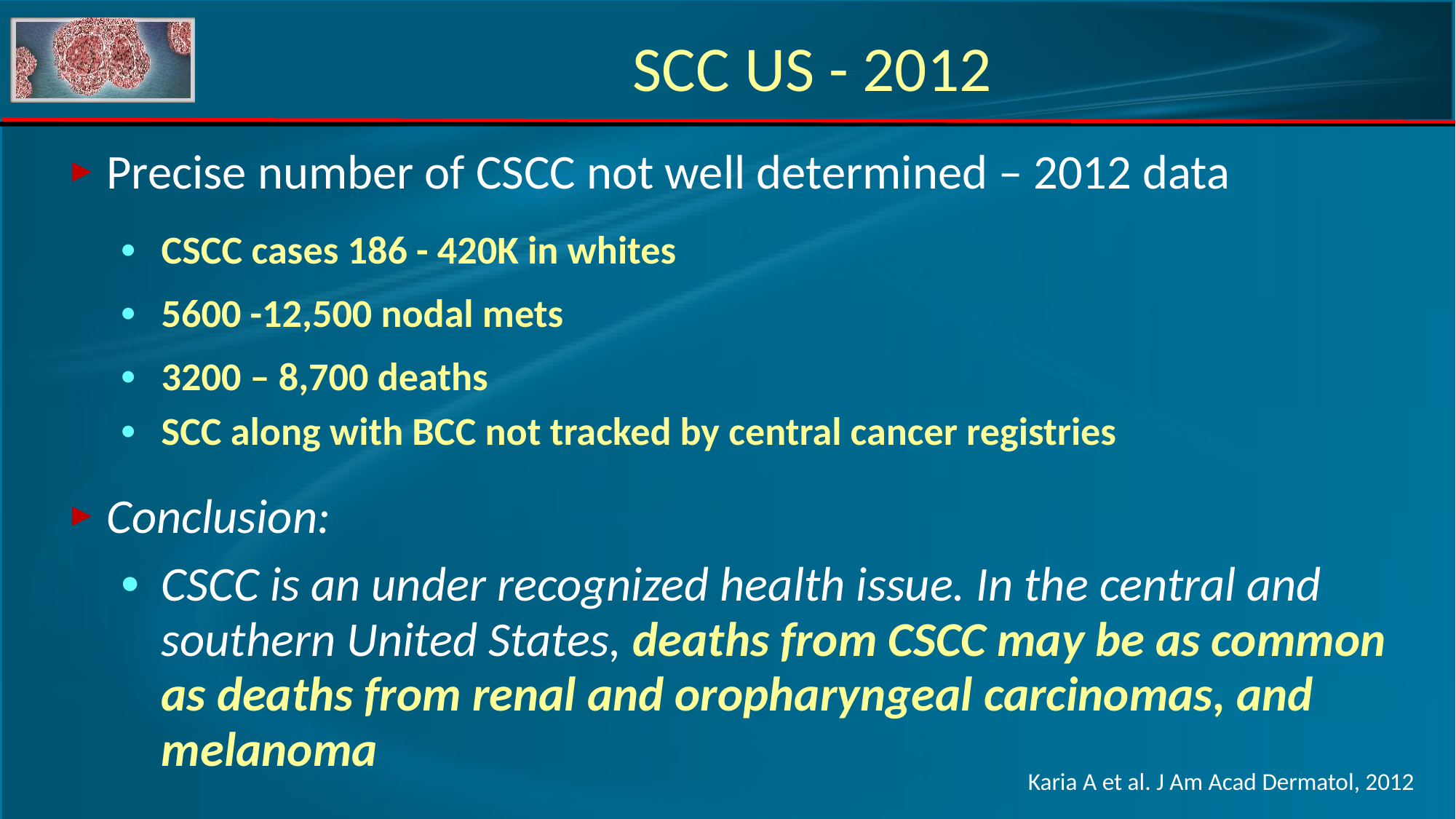

SCC US - 2012
Precise number of CSCC not well determined – 2012 data

CSCC cases 186 - 420K in whites

5600 -12,500 nodal mets

3200 – 8,700 deaths
SCC along with BCC not tracked by central cancer registries

Conclusion:
CSCC is an under recognized health issue. In the central and southern United States, deaths from CSCC may be as common as deaths from renal and oropharyngeal carcinomas, and melanoma
Karia A et al. J Am Acad Dermatol, 2012